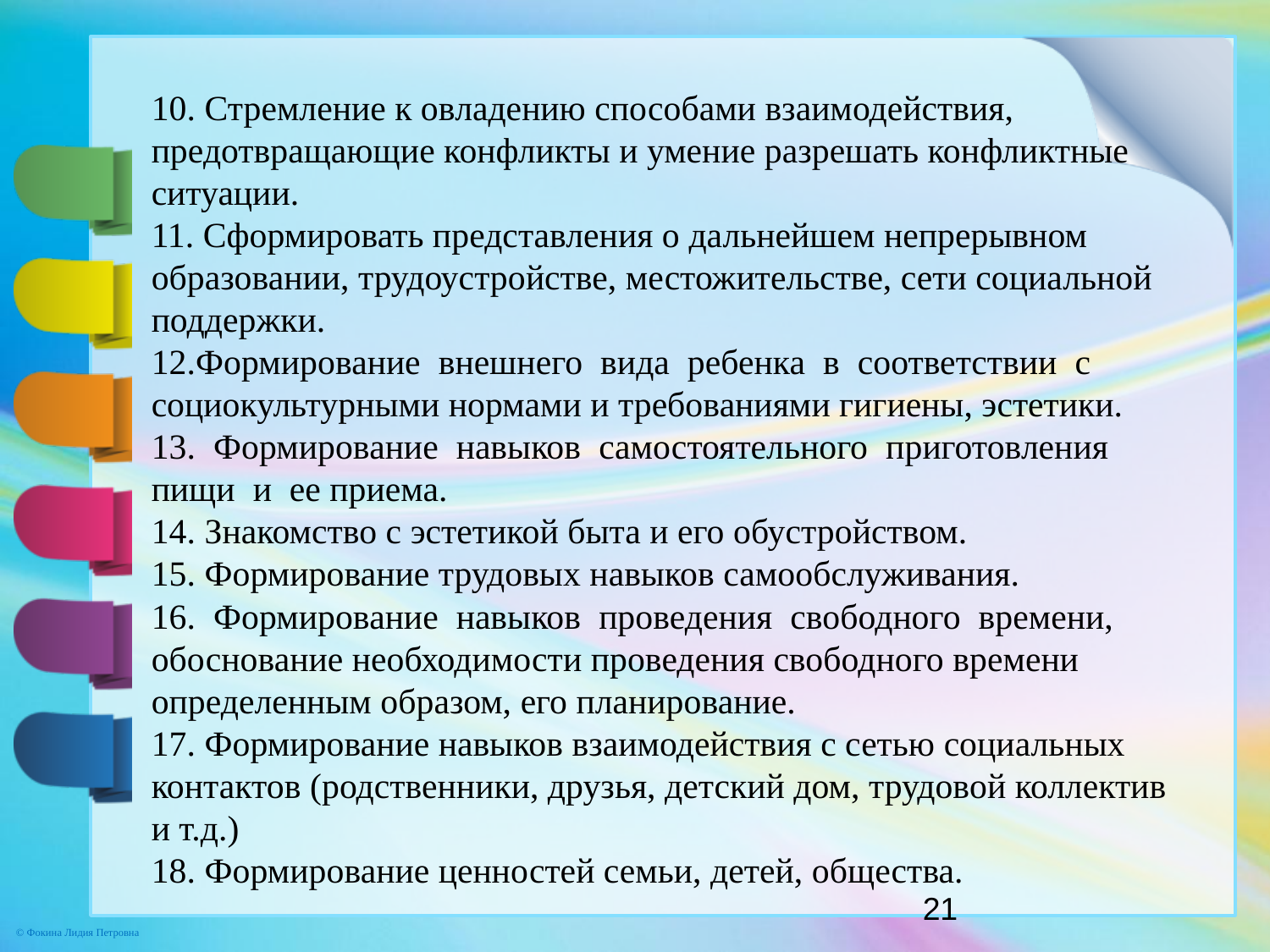

# 10. Стремление к овладению способами взаимодействия, предотвращающие конфликты и умение разрешать конфликтные ситуации. 11. Сформировать представления о дальнейшем непрерывном образовании, трудоустройстве, местожительстве, сети социальной поддержки. 12.Формирование  внешнего  вида  ребенка  в  соответствии  с  социокультурными нормами и требованиями гигиены, эстетики. 13.  Формирование  навыков  самостоятельного  приготовления  пищи  и  ее приема. 14. Знакомство с эстетикой быта и его обустройством. 15. Формирование трудовых навыков самообслуживания. 16.  Формирование  навыков  проведения  свободного  времени,  обоснование необходимости проведения свободного времени определенным образом, его планирование. 17. Формирование навыков взаимодействия с сетью социальных контактов (родственники, друзья, детский дом, трудовой коллектив и т.д.) 18. Формирование ценностей семьи, детей, общества.

21